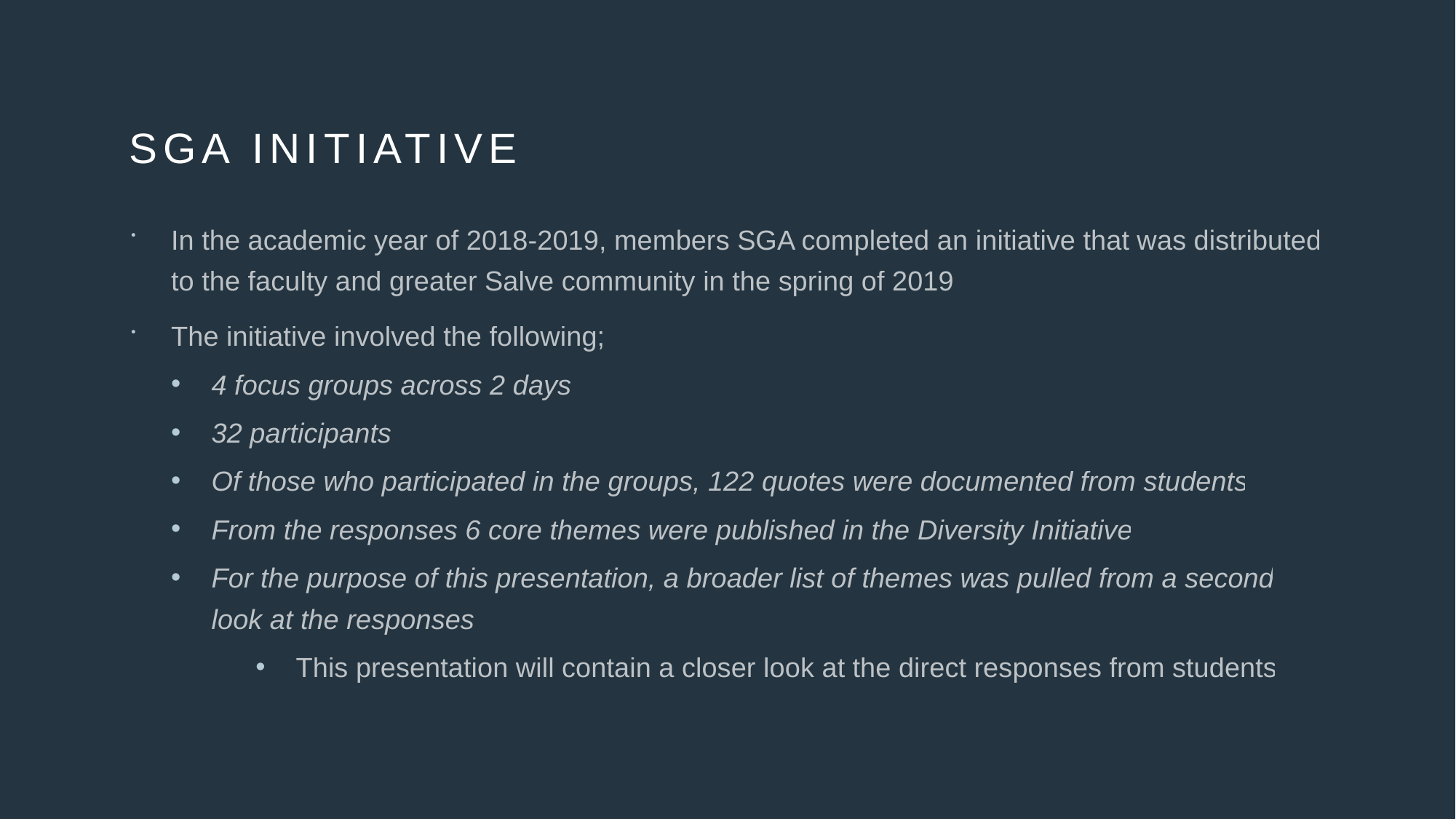

# SGA Initiative
In the academic year of 2018-2019, members SGA completed an initiative that was distributed to the faculty and greater Salve community in the spring of 2019
The initiative involved the following;
4 focus groups across 2 days
32 participants
Of those who participated in the groups, 122 quotes were documented from students
From the responses 6 core themes were published in the Diversity Initiative
For the purpose of this presentation, a broader list of themes was pulled from a second look at the responses
This presentation will contain a closer look at the direct responses from students